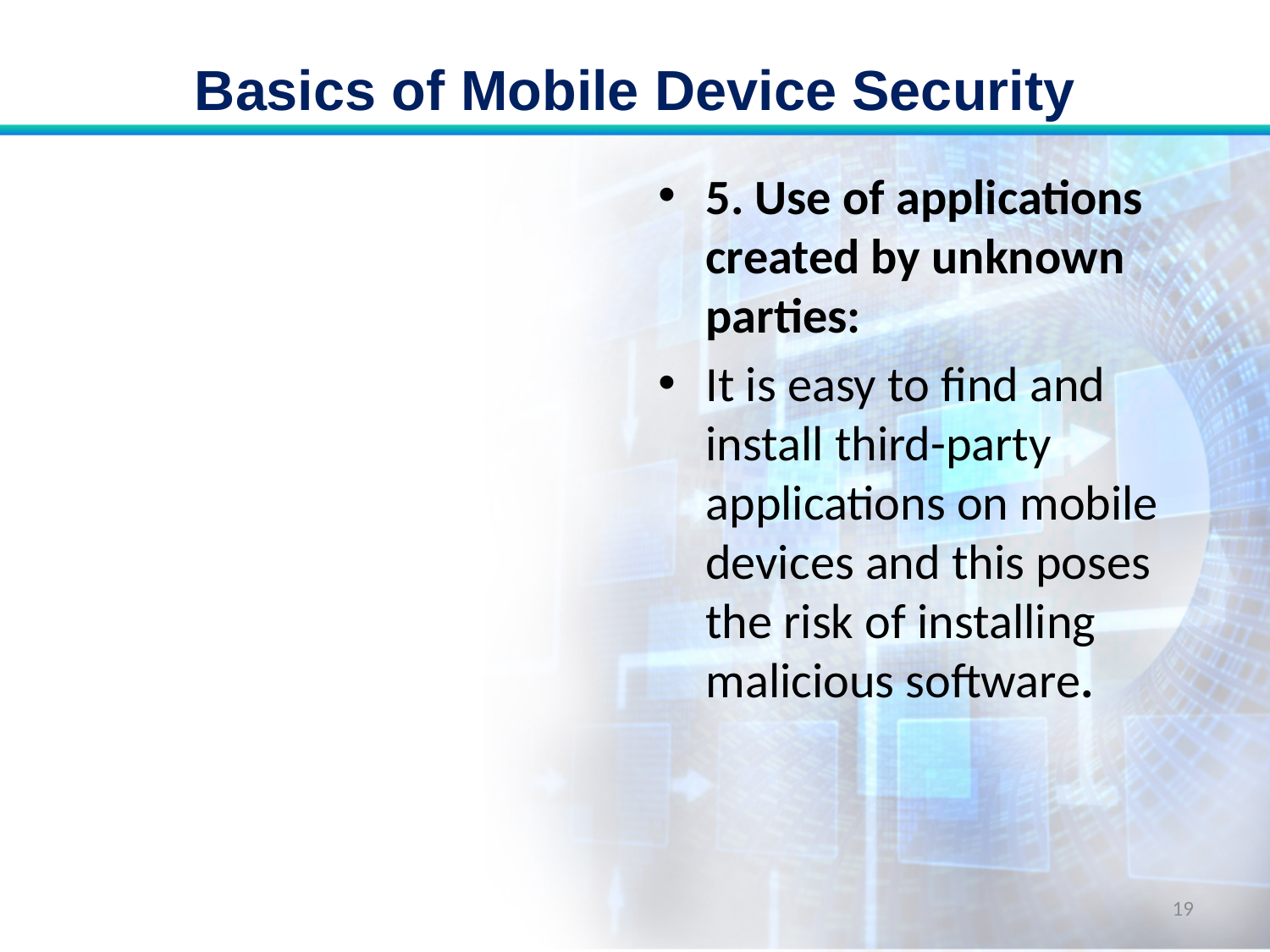

# Basics of Mobile Device Security
5. Use of applications created by unknown parties:
It is easy to find and install third-party applications on mobile devices and this poses the risk of installing malicious software.
19